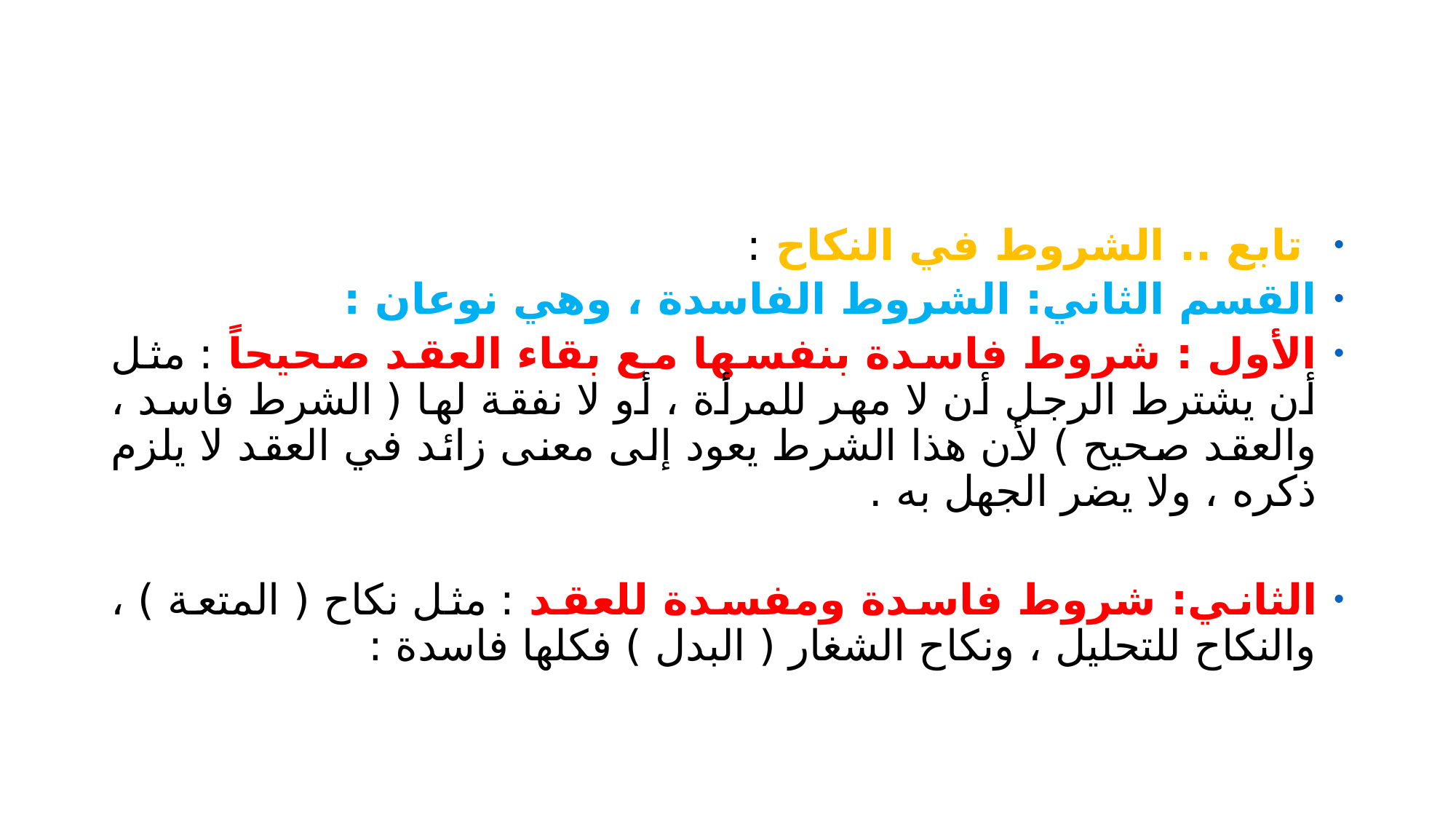

#
تابع .. الشروط في النكاح :
القسم الثاني: الشروط الفاسدة ، وهي نوعان :
الأول : شروط فاسدة بنفسها مع بقاء العقد صحيحاً : مثل أن يشترط الرجل أن لا مهر للمرأة ، أو لا نفقة لها ( الشرط فاسد ، والعقد صحيح ) لأن هذا الشرط يعود إلى معنى زائد في العقد لا يلزم ذكره ، ولا يضر الجهل به .

الثاني: شروط فاسدة ومفسدة للعقد : مثل نكاح ( المتعة ) ، والنكاح للتحليل ، ونكاح الشغار ( البدل ) فكلها فاسدة :